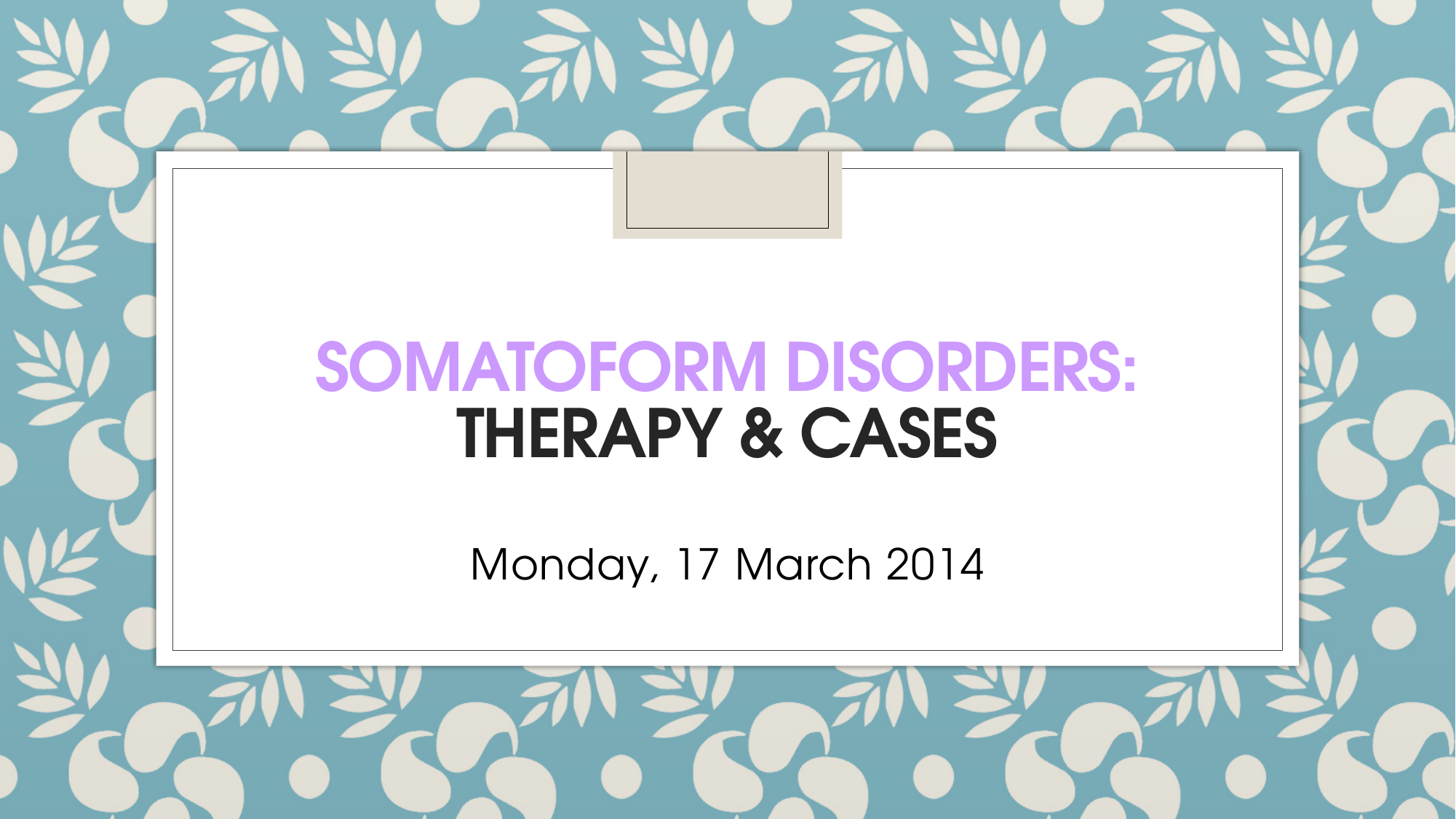

# SOMATOFORM DISORDERS: Therapy & Cases
Monday, 17 March 2014